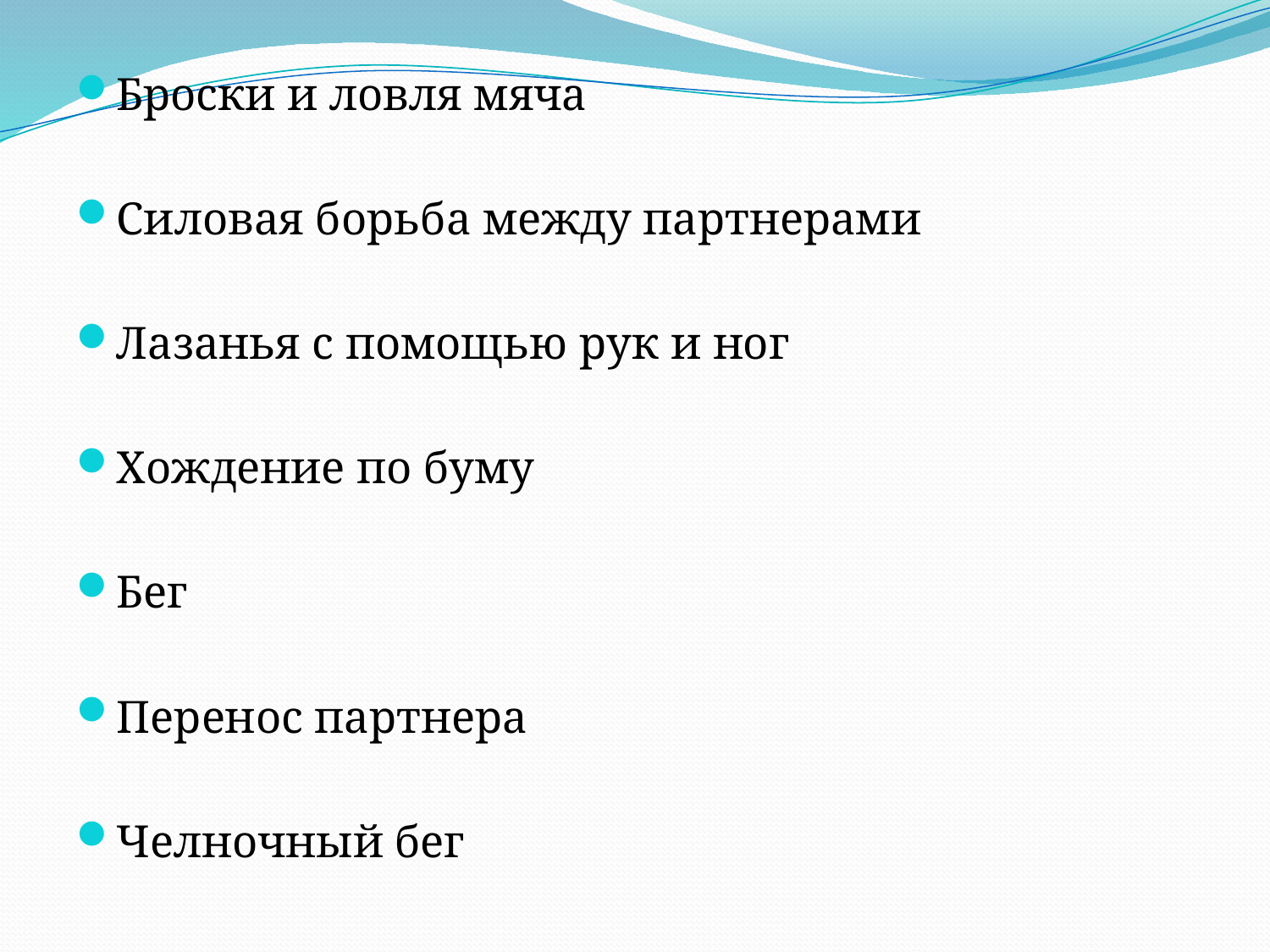

Броски и ловля мяча

Силовая борьба между партнерами

Лазанья с помощью рук и ног

Хождение по буму

Бег

Перенос партнера

Челночный бег